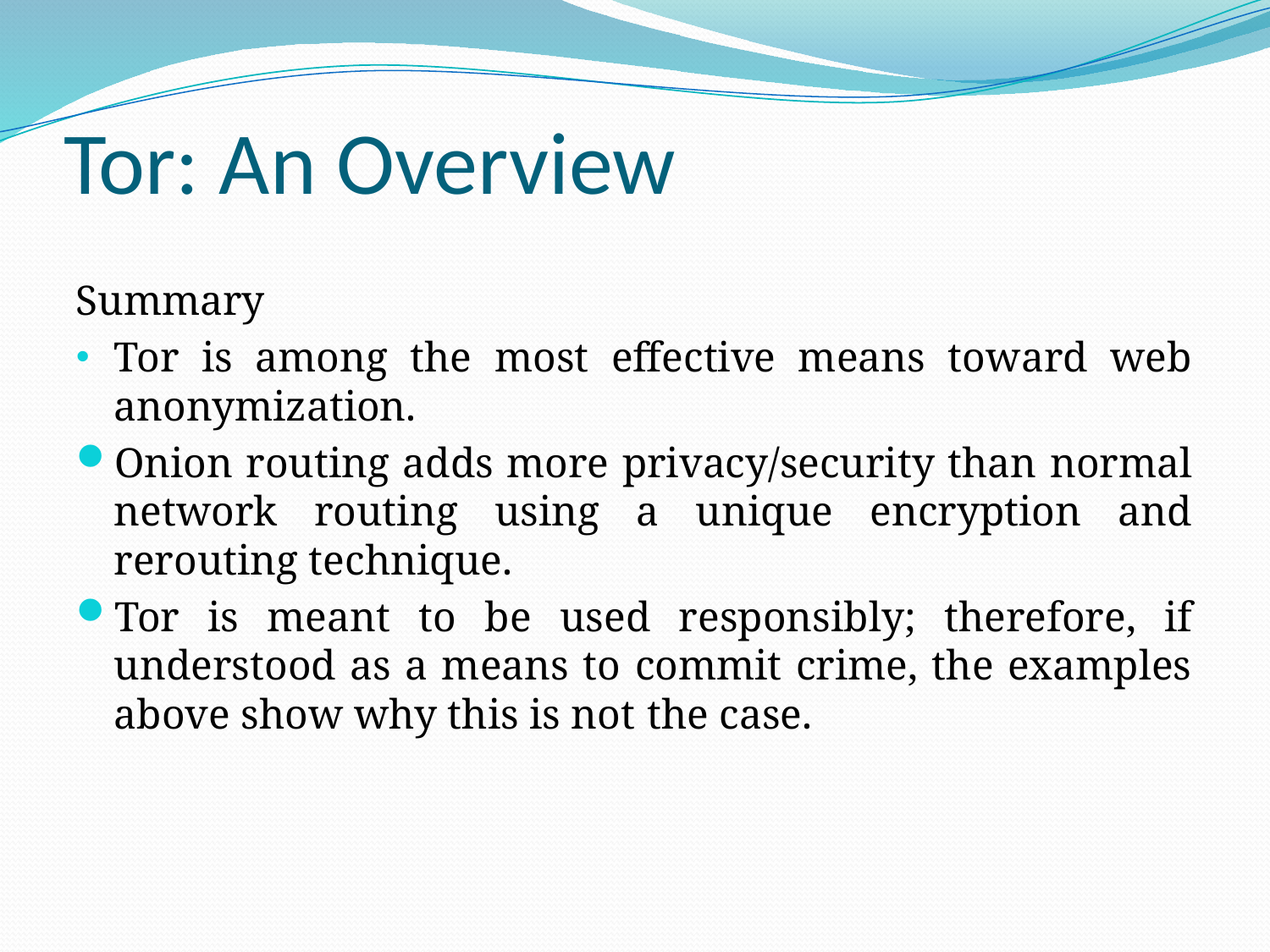

# Tor: An Overview
Summary
Tor is among the most effective means toward web anonymization.
Onion routing adds more privacy/security than normal network routing using a unique encryption and rerouting technique.
Tor is meant to be used responsibly; therefore, if understood as a means to commit crime, the examples above show why this is not the case.